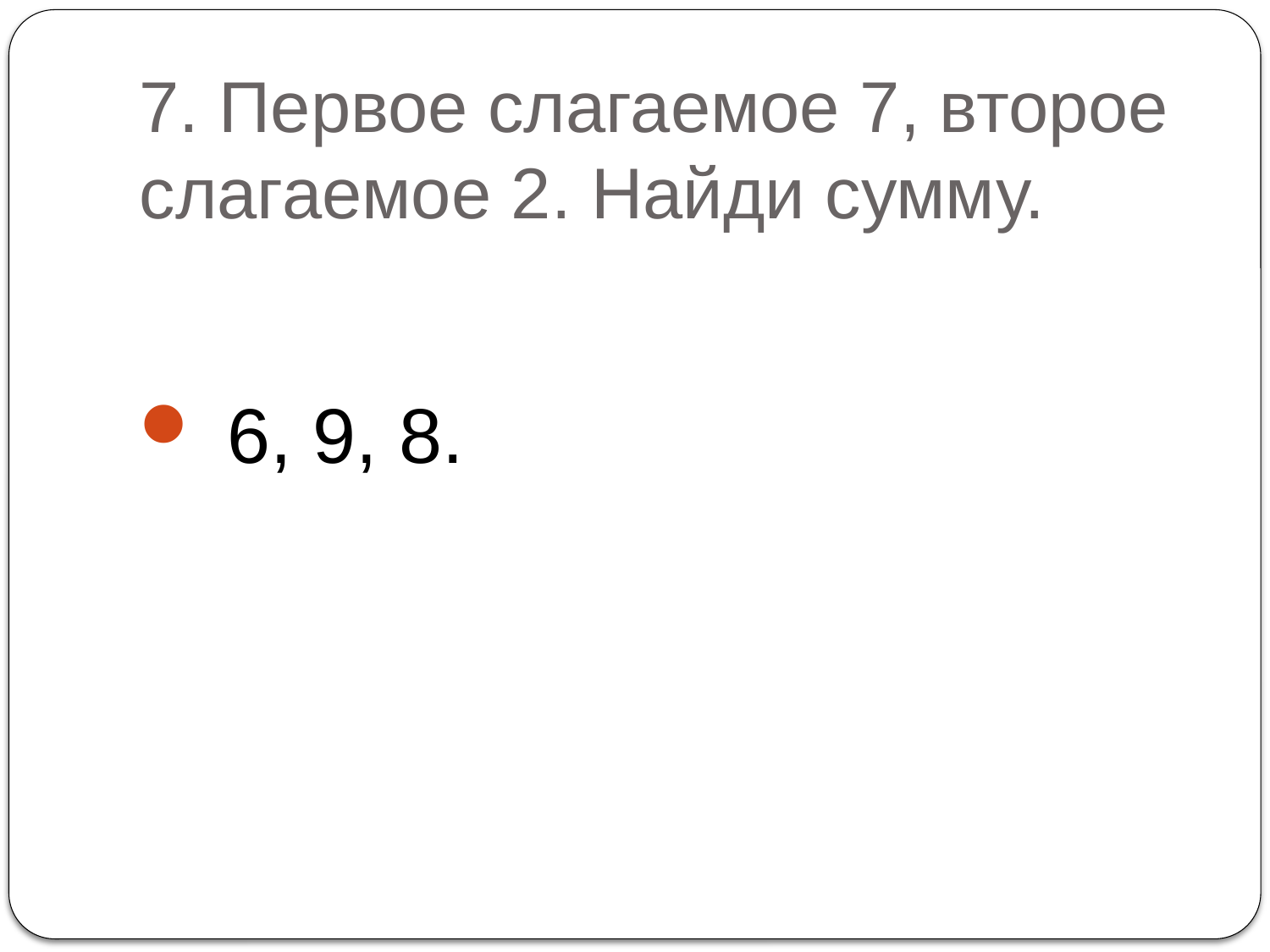

# 7. Первое слагаемое 7, второе слагаемое 2. Найди сумму.

 6, 9, 8.